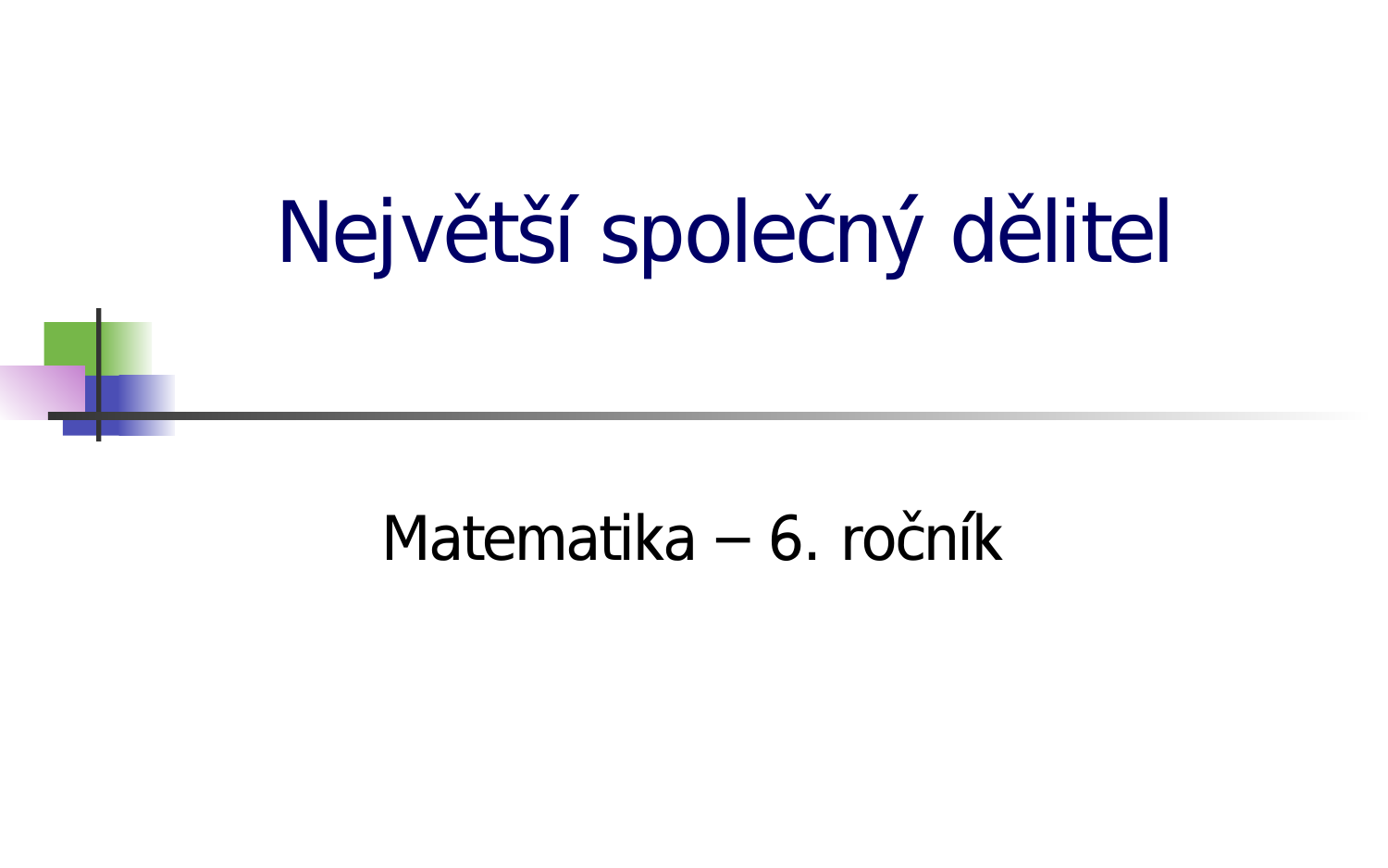

# Největší společný dělitel
Matematika – 6. ročník